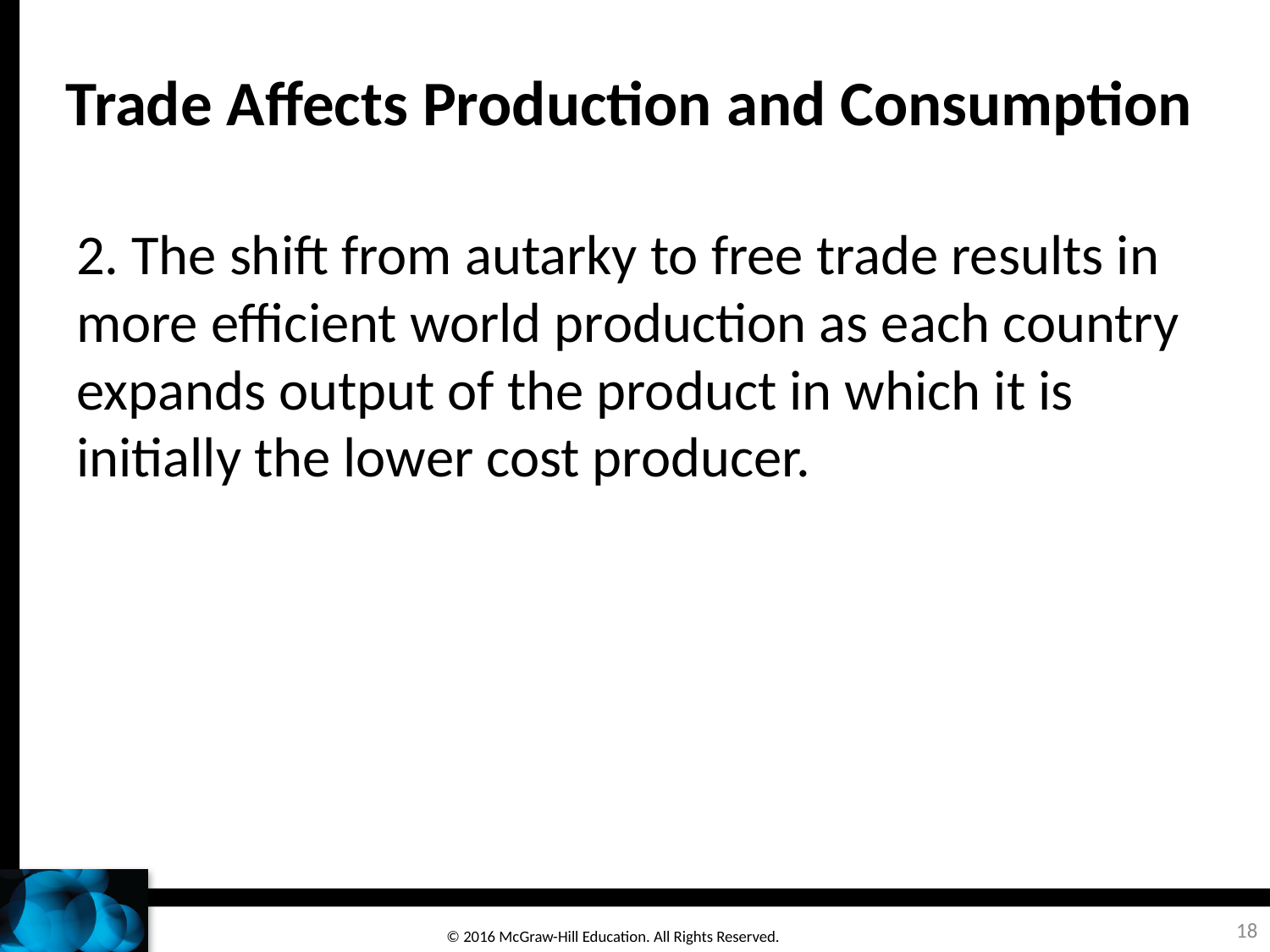

# Trade Affects Production and Consumption
2. The shift from autarky to free trade results in more efficient world production as each country expands output of the product in which it is initially the lower cost producer.
18
© 2016 McGraw-Hill Education. All Rights Reserved.